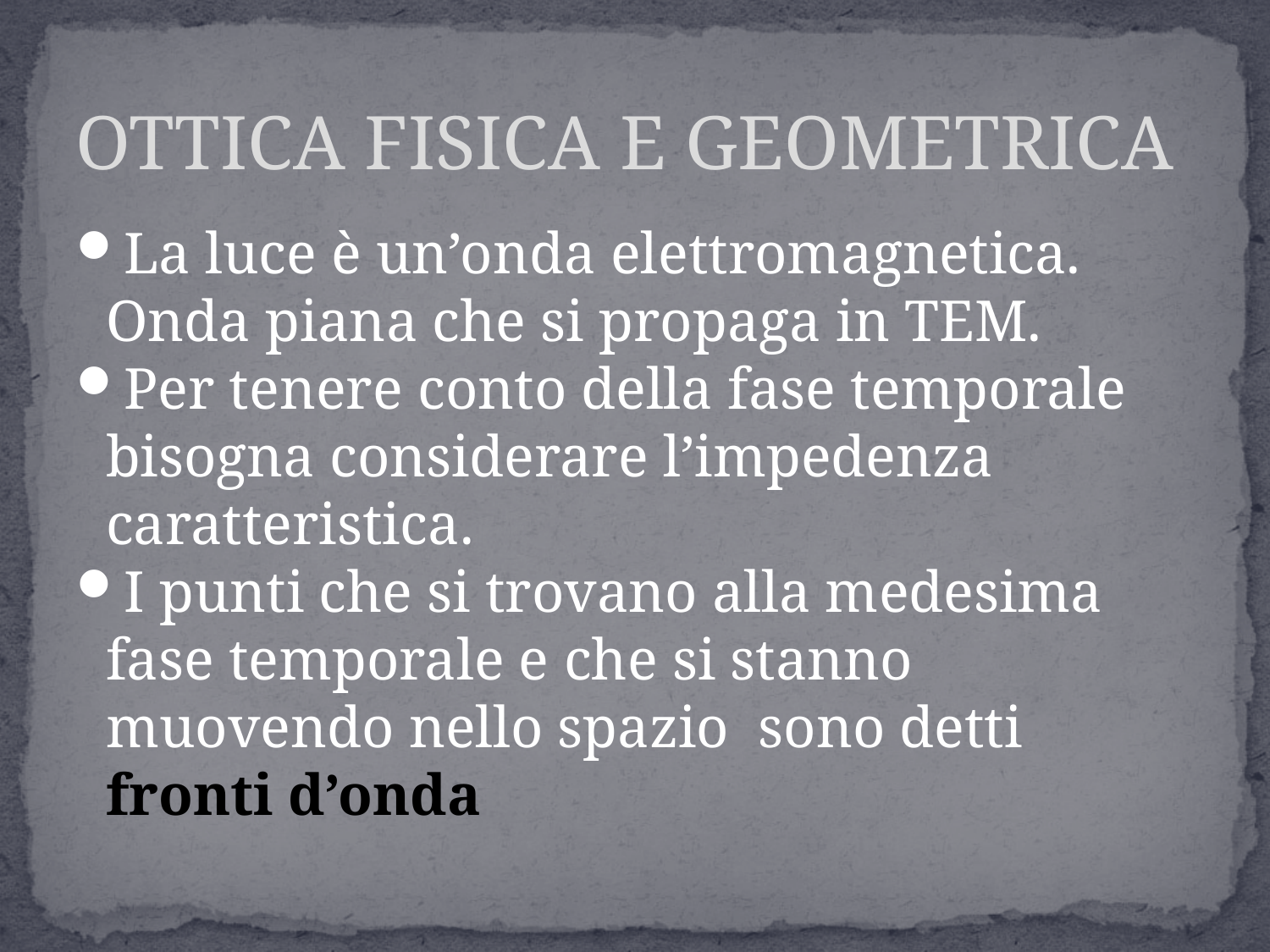

OTTICA FISICA E GEOMETRICA
La luce è un’onda elettromagnetica. Onda piana che si propaga in TEM.
Per tenere conto della fase temporale bisogna considerare l’impedenza caratteristica.
I punti che si trovano alla medesima fase temporale e che si stanno muovendo nello spazio  sono detti fronti d’onda